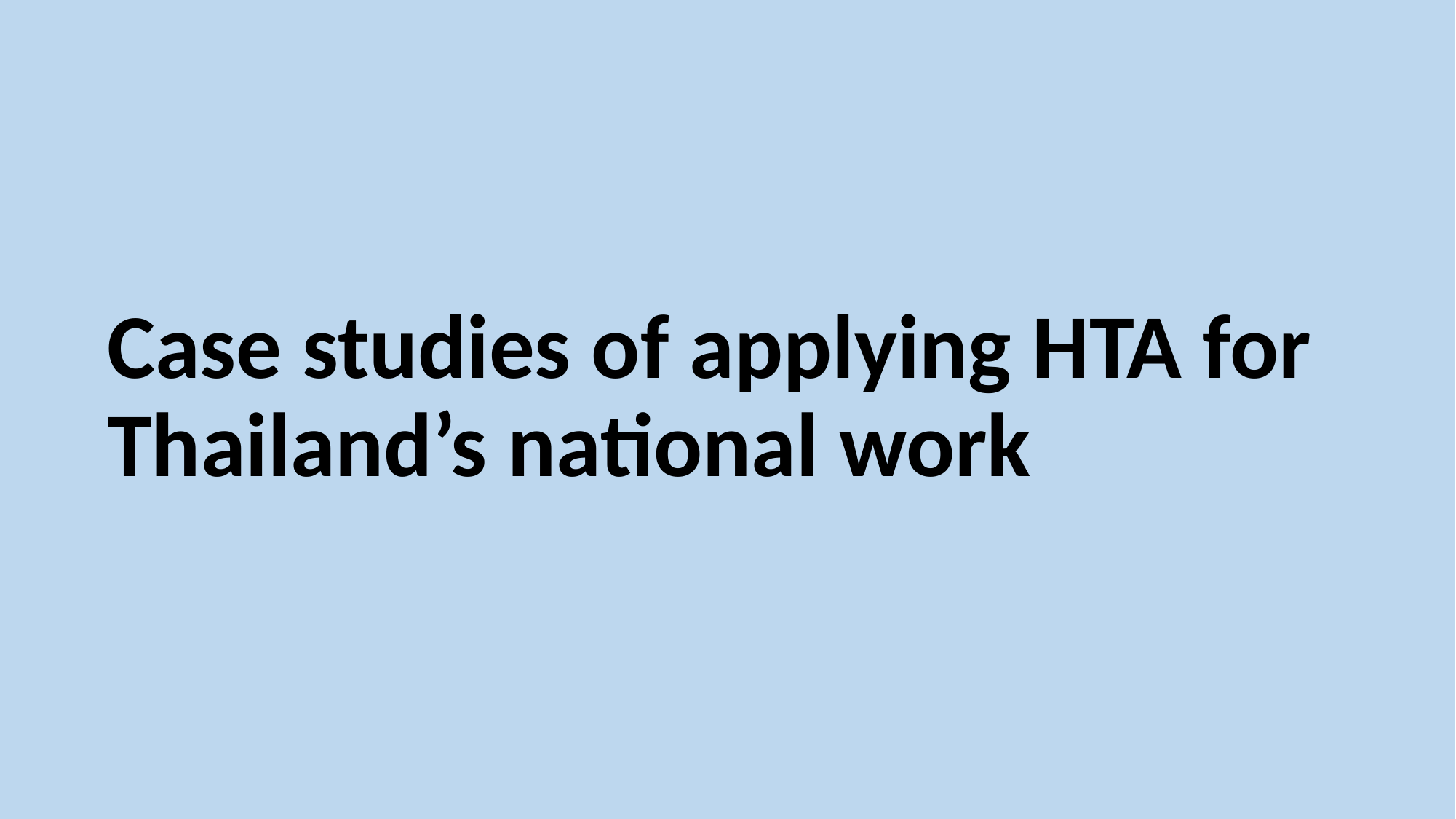

# Case studies of applying HTA for Thailand’s national work
12